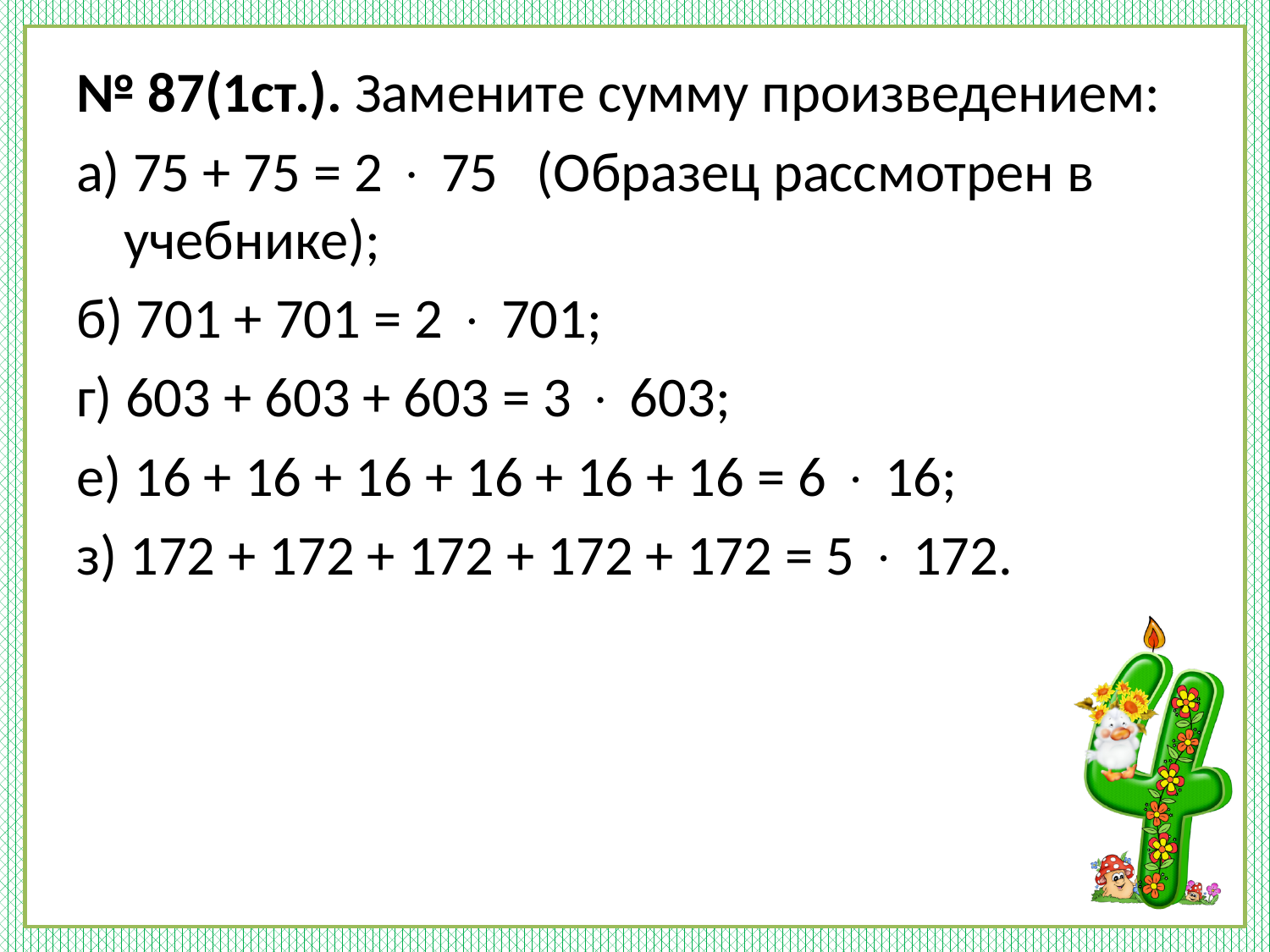

№ 87(1ст.). Замените сумму произведением:
а) 75 + 75 = 2 ⋅ 75   (Образец рассмотрен в учебнике);
б) 701 + 701 = 2 ⋅ 701;
г) 603 + 603 + 603 = 3 ⋅ 603;
е) 16 + 16 + 16 + 16 + 16 + 16 = 6 ⋅ 16;
з) 172 + 172 + 172 + 172 + 172 = 5 ⋅ 172.